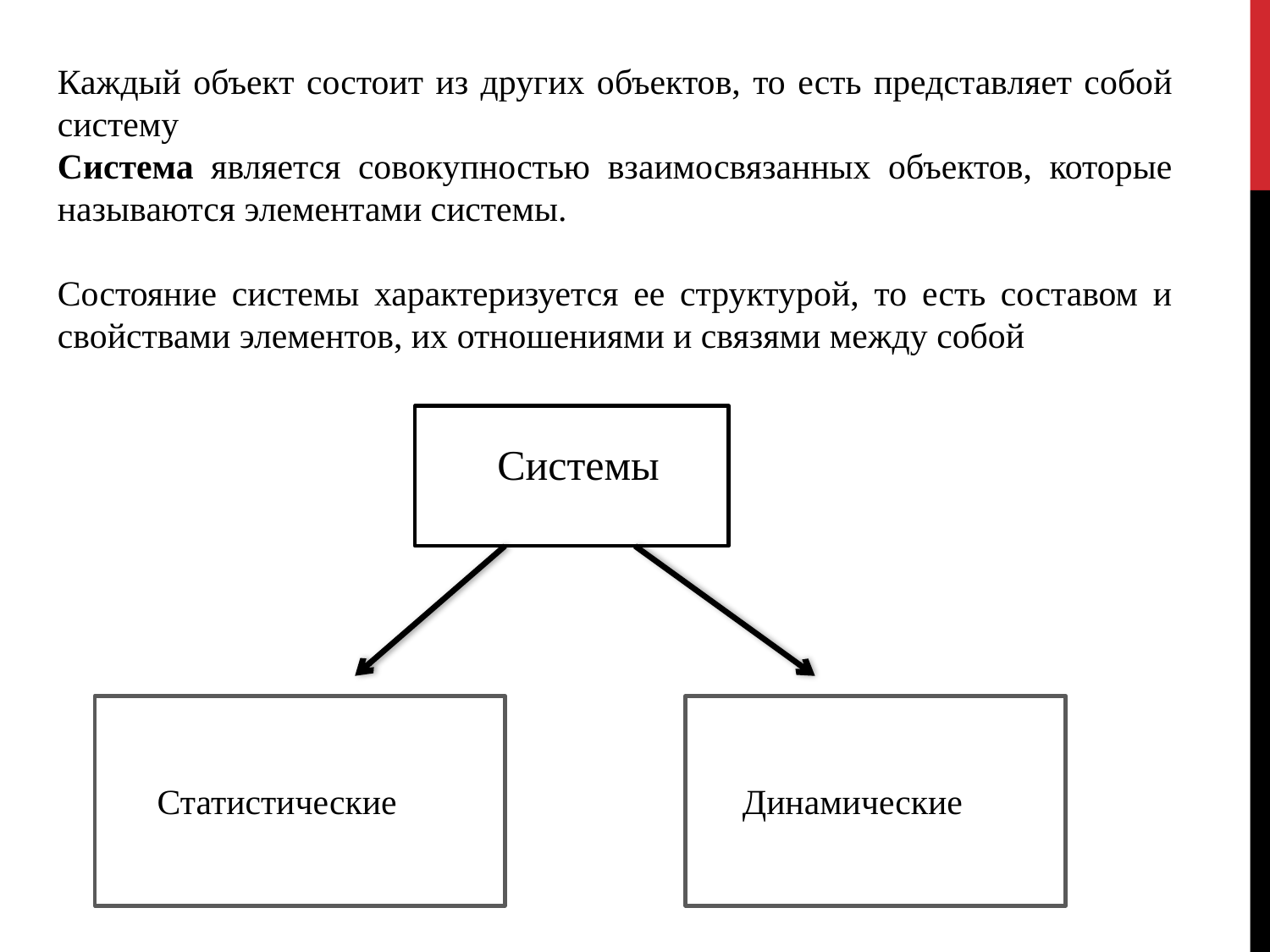

Каждый объект состоит из других объектов, то есть представляет собой систему
Система является совокупностью взаимосвязанных объектов, которые называются элементами системы.

Состояние системы характеризуется ее структурой, то есть составом и свойствами элементов, их отношениями и связями между собой

Системы

Статистические
Динамические